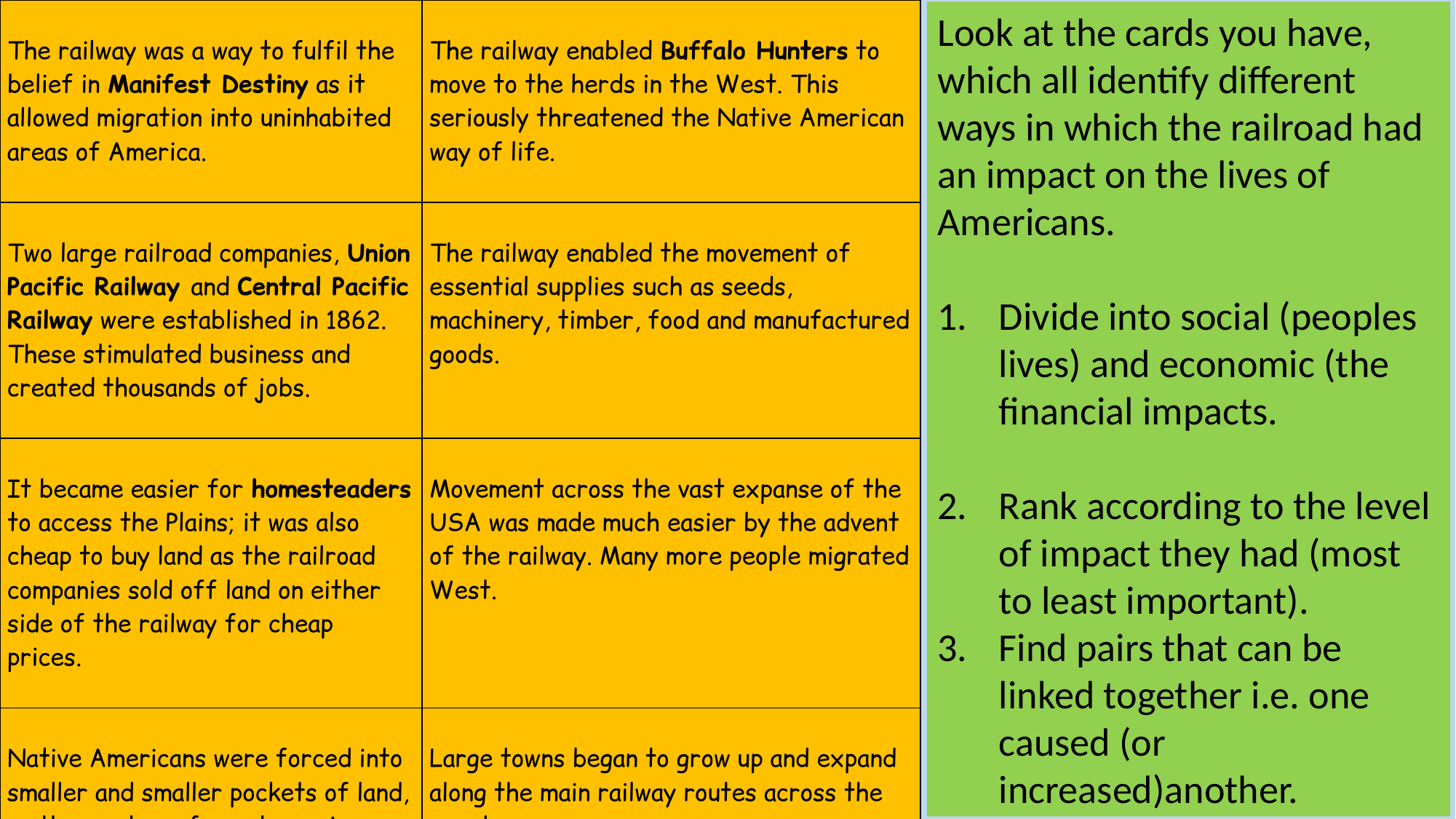

| The railway was a way to fulfil the belief in Manifest Destiny as it allowed migration into uninhabited areas of America. | The railway enabled Buffalo Hunters to move to the herds in the West. This seriously threatened the Native American way of life. |
| --- | --- |
| Two large railroad companies, Union Pacific Railway and Central Pacific Railway were established in 1862. These stimulated business and created thousands of jobs. | The railway enabled the movement of essential supplies such as seeds, machinery, timber, food and manufactured goods. |
| It became easier for homesteaders to access the Plains; it was also cheap to buy land as the railroad companies sold off land on either side of the railway for cheap prices. | Movement across the vast expanse of the USA was made much easier by the advent of the railway. Many more people migrated West. |
| Native Americans were forced into smaller and smaller pockets of land, as the number of people moving west increased significantly. | Large towns began to grow up and expand along the main railway routes across the country. |
Look at the cards you have, which all identify different ways in which the railroad had an impact on the lives of Americans.

Divide into social (peoples lives) and economic (the financial impacts.

Rank according to the level of impact they had (most to least important).
Find pairs that can be linked together i.e. one caused (or increased)another.